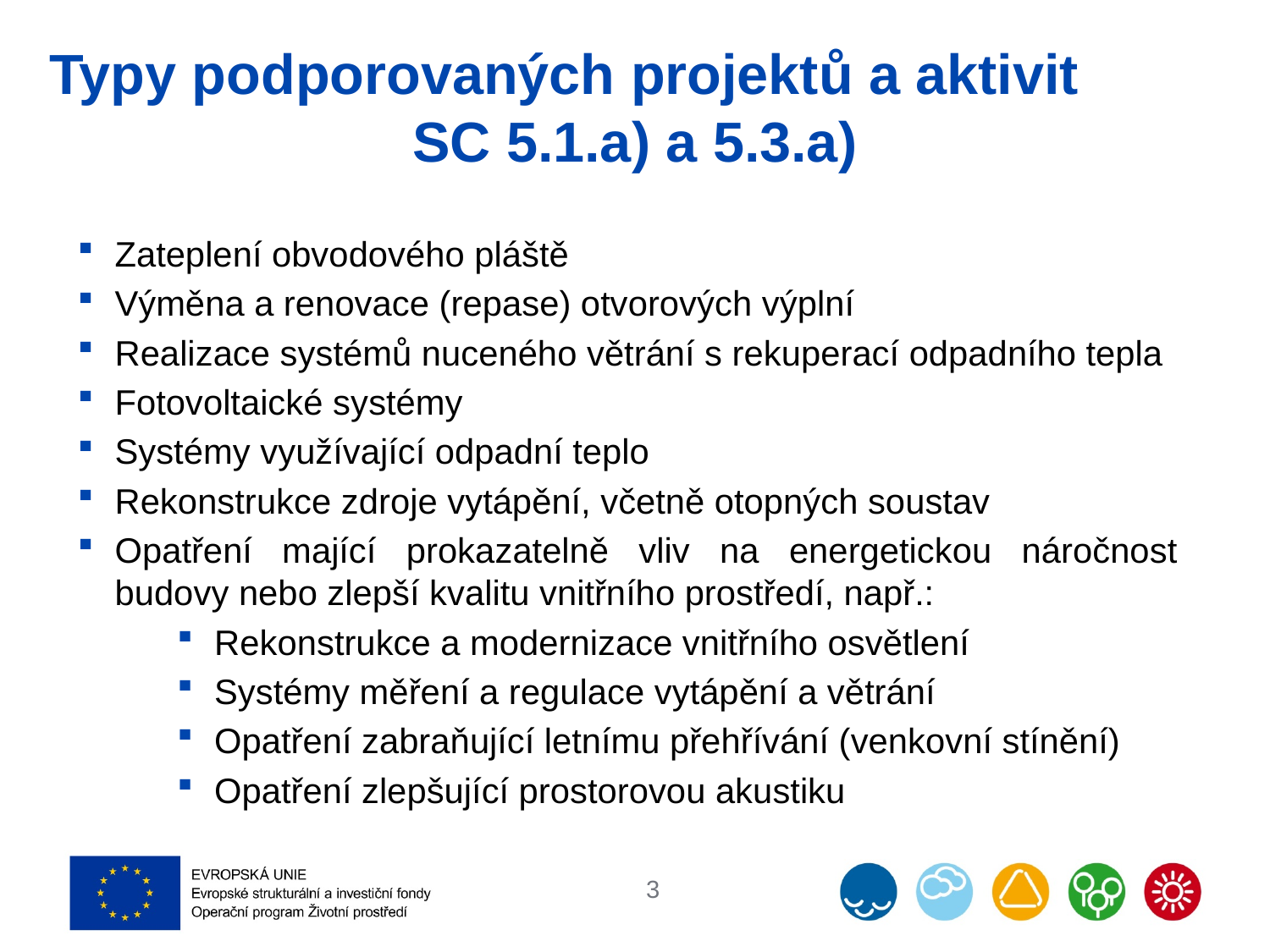

# Typy podporovaných projektů a aktivit          SC 5.1.a) a 5.3.a)

Zateplení obvodového pláště
Výměna a renovace (repase) otvorových výplní
Realizace systémů nuceného větrání s rekuperací odpadního tepla
Fotovoltaické systémy
Systémy využívající odpadní teplo
Rekonstrukce zdroje vytápění, včetně otopných soustav
Opatření mající prokazatelně vliv na energetickou náročnost budovy nebo zlepší kvalitu vnitřního prostředí, např.:
Rekonstrukce a modernizace vnitřního osvětlení
Systémy měření a regulace vytápění a větrání
Opatření zabraňující letnímu přehřívání (venkovní stínění)
Opatření zlepšující prostorovou akustiku

3